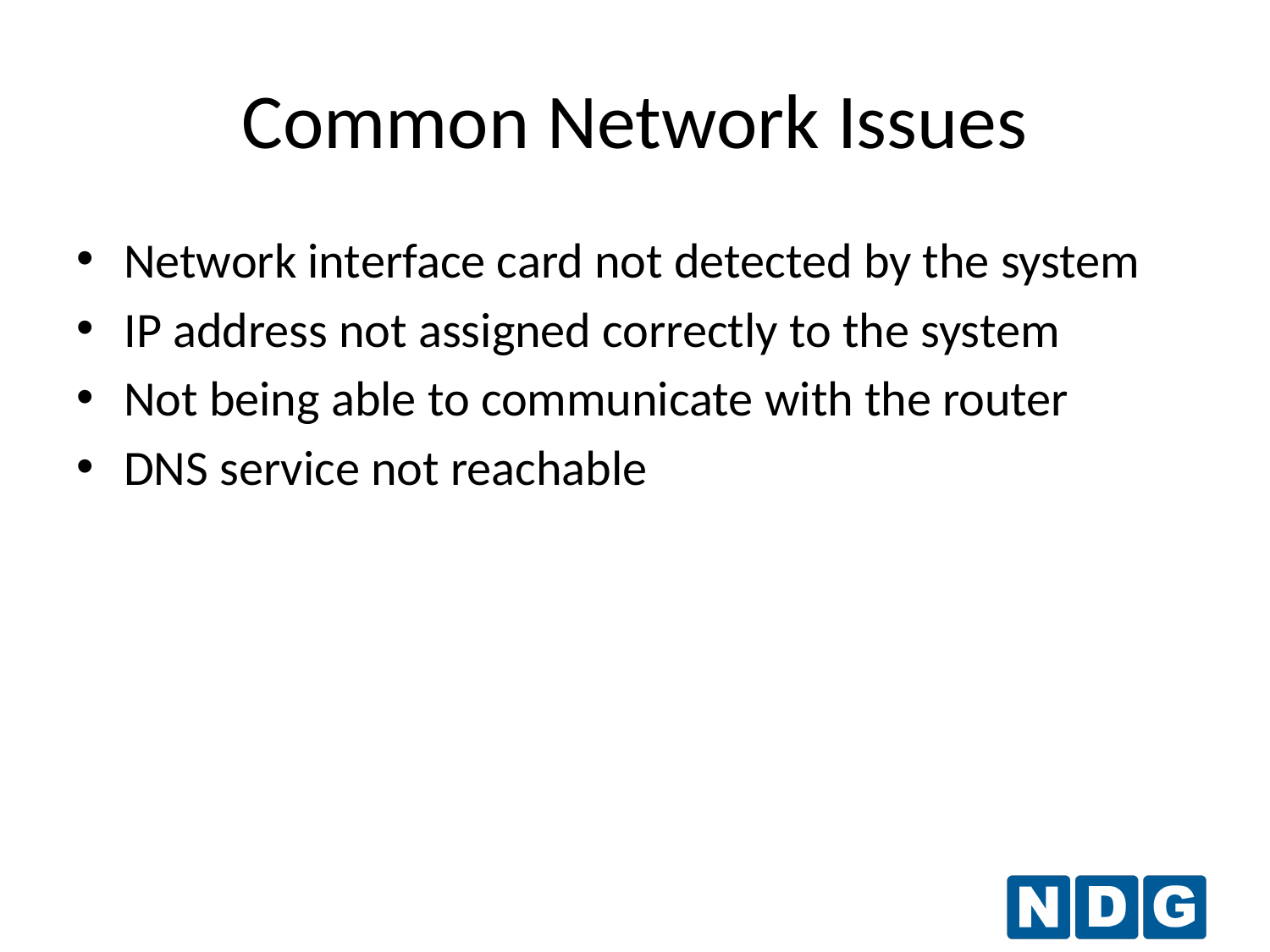

# Common Network Issues
Network interface card not detected by the system
IP address not assigned correctly to the system
Not being able to communicate with the router
DNS service not reachable